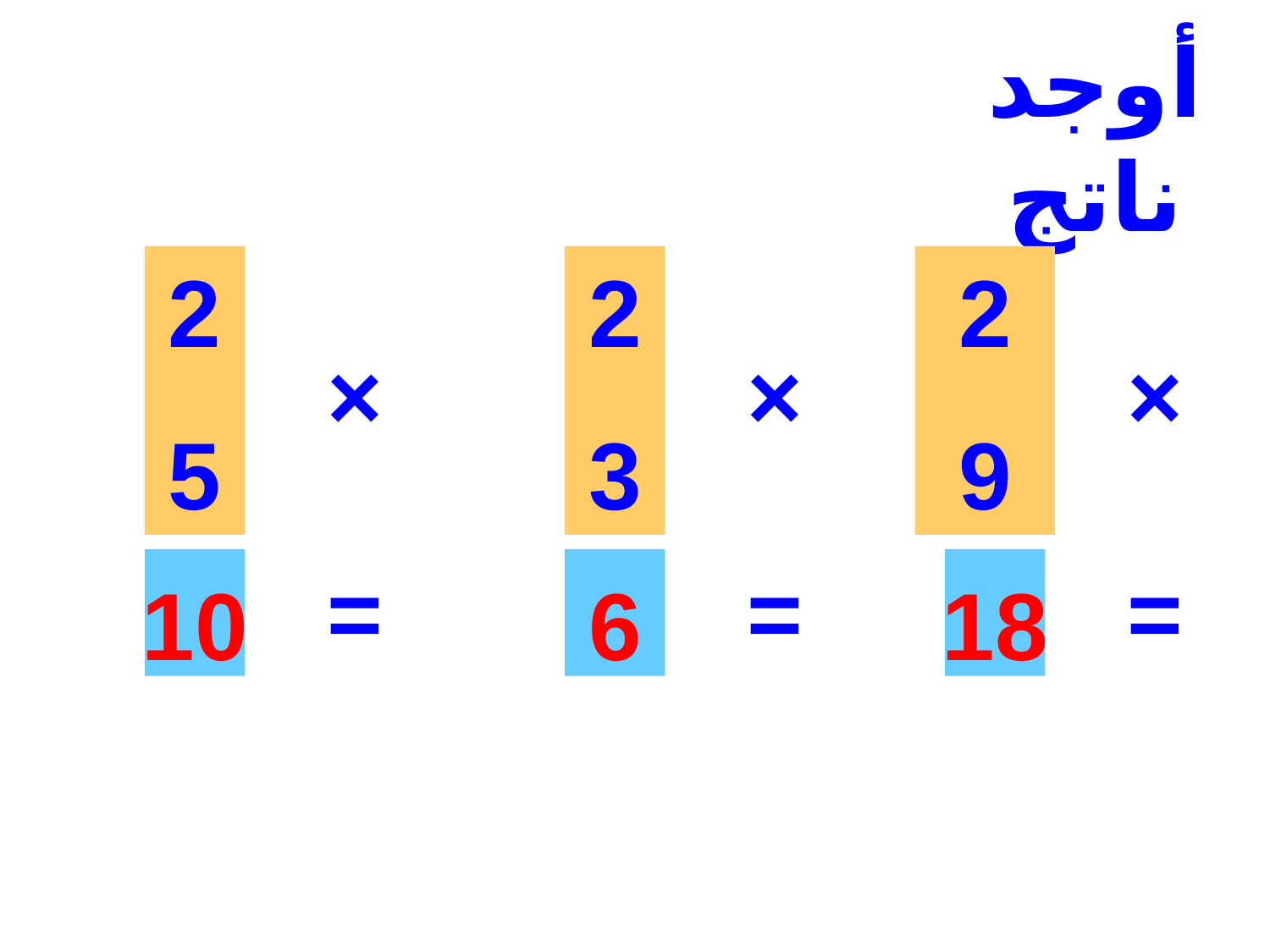

أوجد ناتج
2
5
2
3
2
9
×
×
×
=
=
=

10
6
18